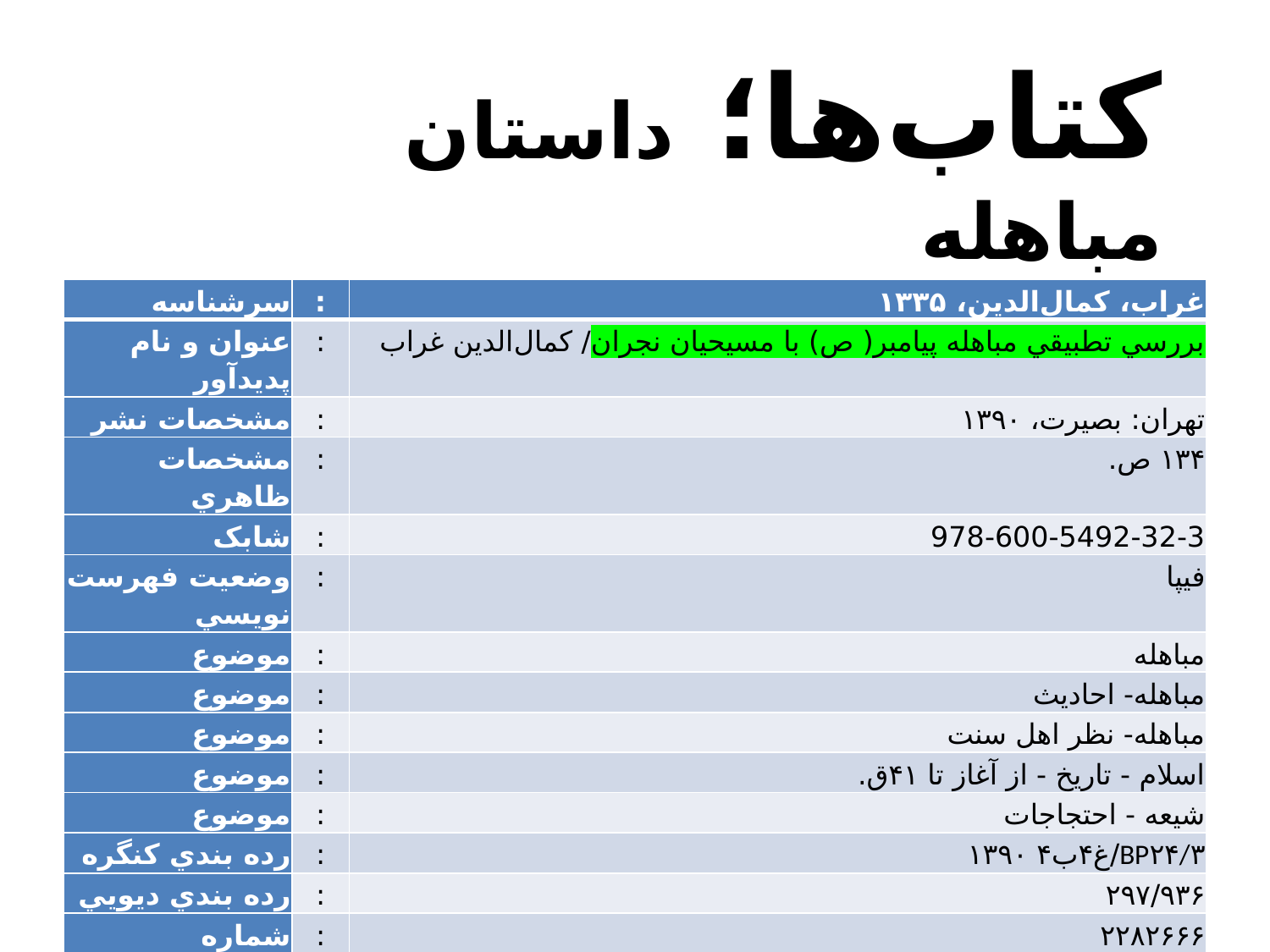

کتاب‌ها؛ داستان مباهله
| ‏سرشناسه | : | غ‍راب‌، ک‍م‍ال‌‌ال‍دي‍ن‌‏‫، ۱۳۳۵ |
| --- | --- | --- |
| ‏عنوان و نام پديدآور | : | بررسي تطبيقي مباهله پيامبر( ص) با مسيحيان نجران/ کما‌ل‌الدين غراب |
| ‏مشخصات نشر | : | تهران: بصيرت‏‫، ۱۳۹۰ |
| ‏مشخصات ظاهري | : | ‏‫۱۳۴ ص. |
| ‏شابک | : | ‏‫978-600-5492-32-3 |
| ‏وضعيت فهرست نويسي | : | فيپا |
| ‏موضوع | : | مباهله |
| ‏موضوع | : | مباهله- احاديث |
| ‏موضوع | : | مباهله- نظر اهل سنت |
| ‏موضوع | : | اسلام - تاريخ - از آغاز تا ۴۱ق. |
| ‏موضوع | : | شيعه - احتجاجات |
| ‏رده بندي کنگره | : | ‏‫BP۲۴/۳/غ۴ب۴ ۱۳۹۰ |
| ‏رده بندي ديويي | : | ‏‫۲۹۷/۹۳۶ |
| ‏شماره کتابشناسي ملي | : | ‎۲‎۲‎۸‎۲‎۶‎۶‎۶ |